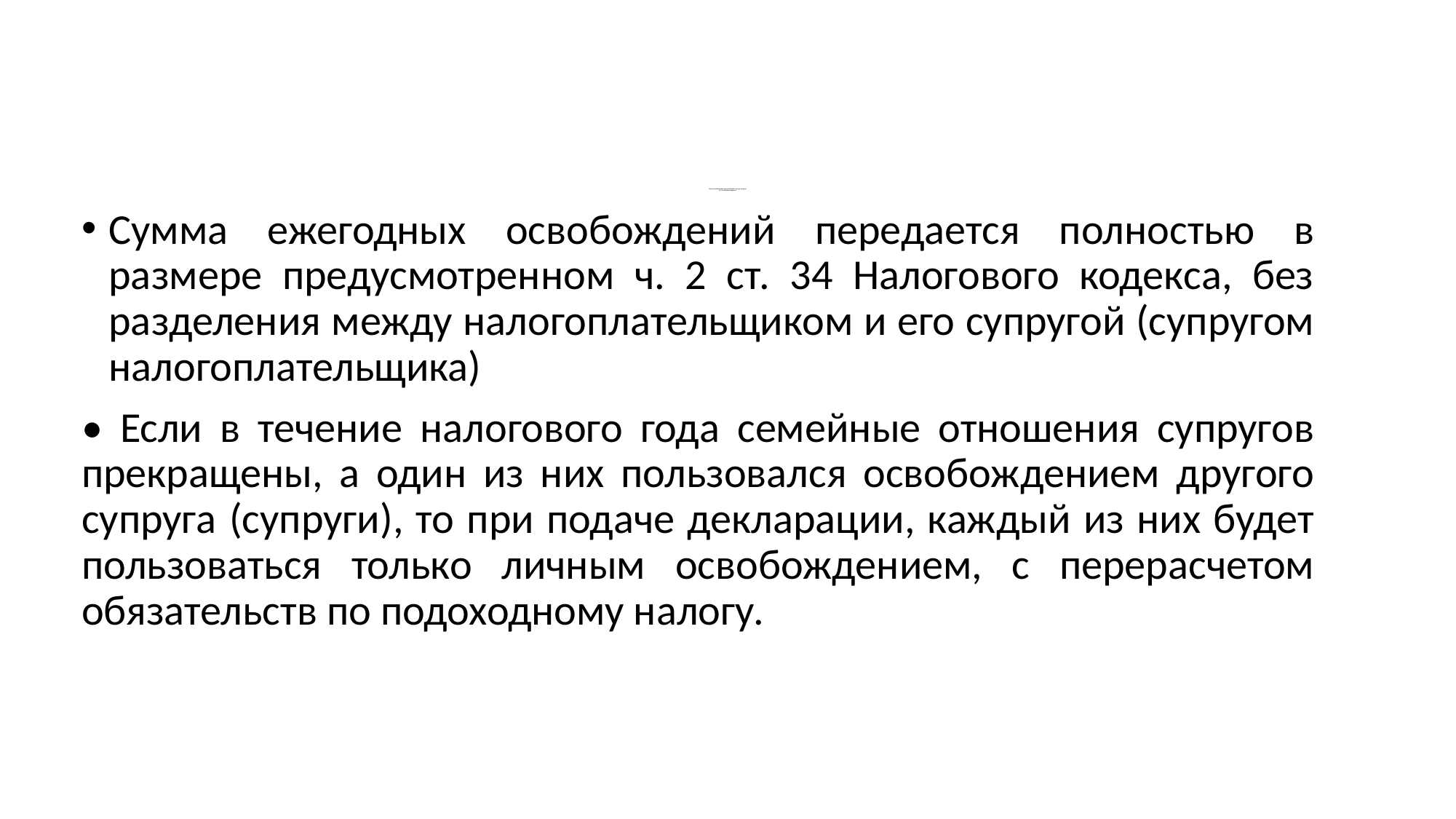

# Личные освобождения, предоставленные супруге (супругу) (ст. 34 Налогового кодекса)
Сумма ежегодных освобождений передается полностью в размере предусмотренном ч. 2 ст. 34 Налогового кодекса, без разделения между налогоплательщиком и его супругой (супругом налогоплательщика)
• Если в течение налогового года семейные отношения супругов прекращены, а один из них пользовался освобождением другого супруга (супруги), то при подаче декларации, каждый из них будет пользоваться только личным освобождением, с перерасчетом обязательств по подоходному налогу.